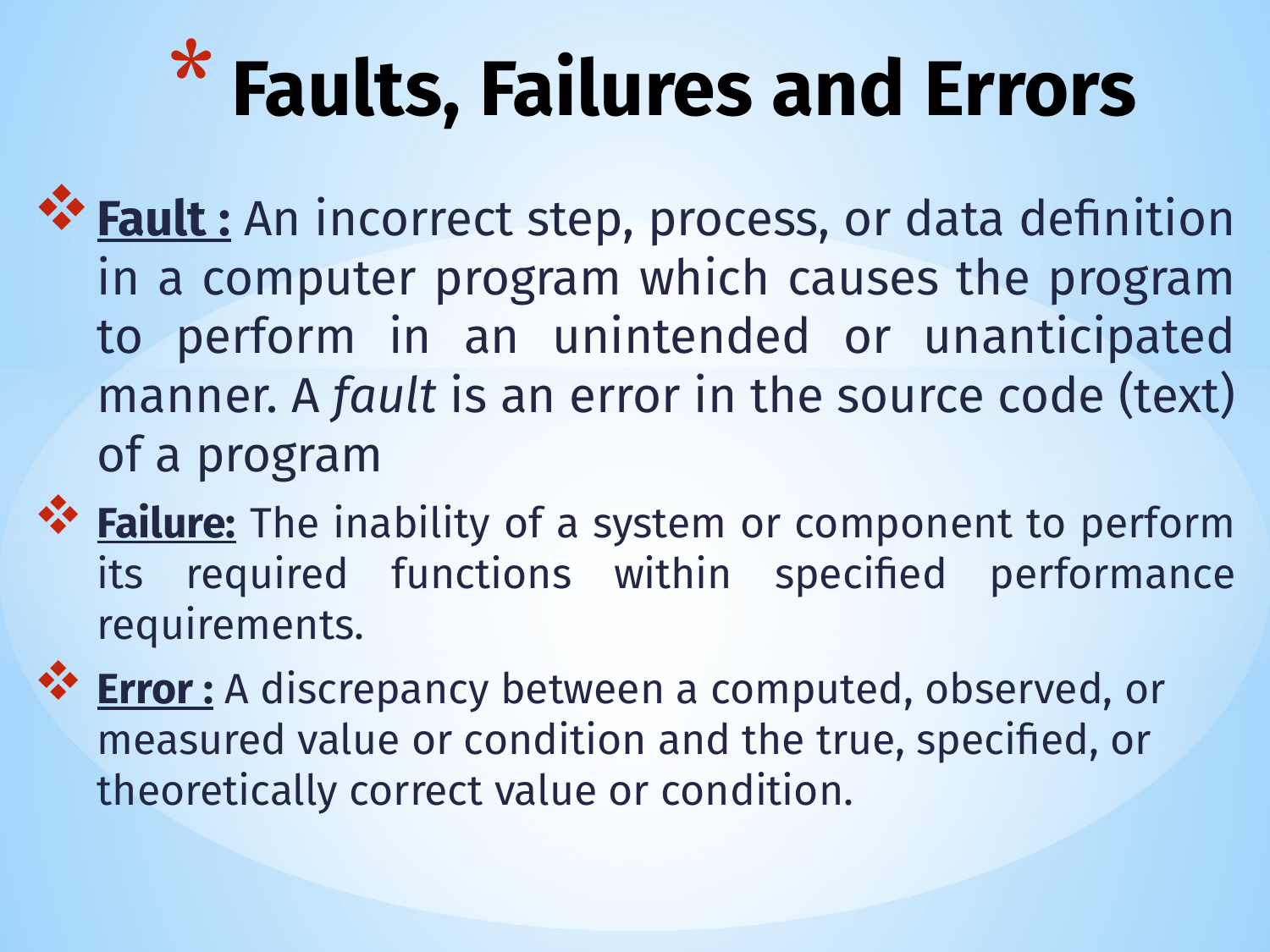

# Faults, Failures and Errors
Fault : An incorrect step, process, or data definition in a computer program which causes the program to perform in an unintended or unanticipated manner. A fault is an error in the source code (text) of a program
Failure: The inability of a system or component to perform its required functions within specified performance requirements.
Error : A discrepancy between a computed, observed, or measured value or condition and the true, specified, or theoretically correct value or condition.